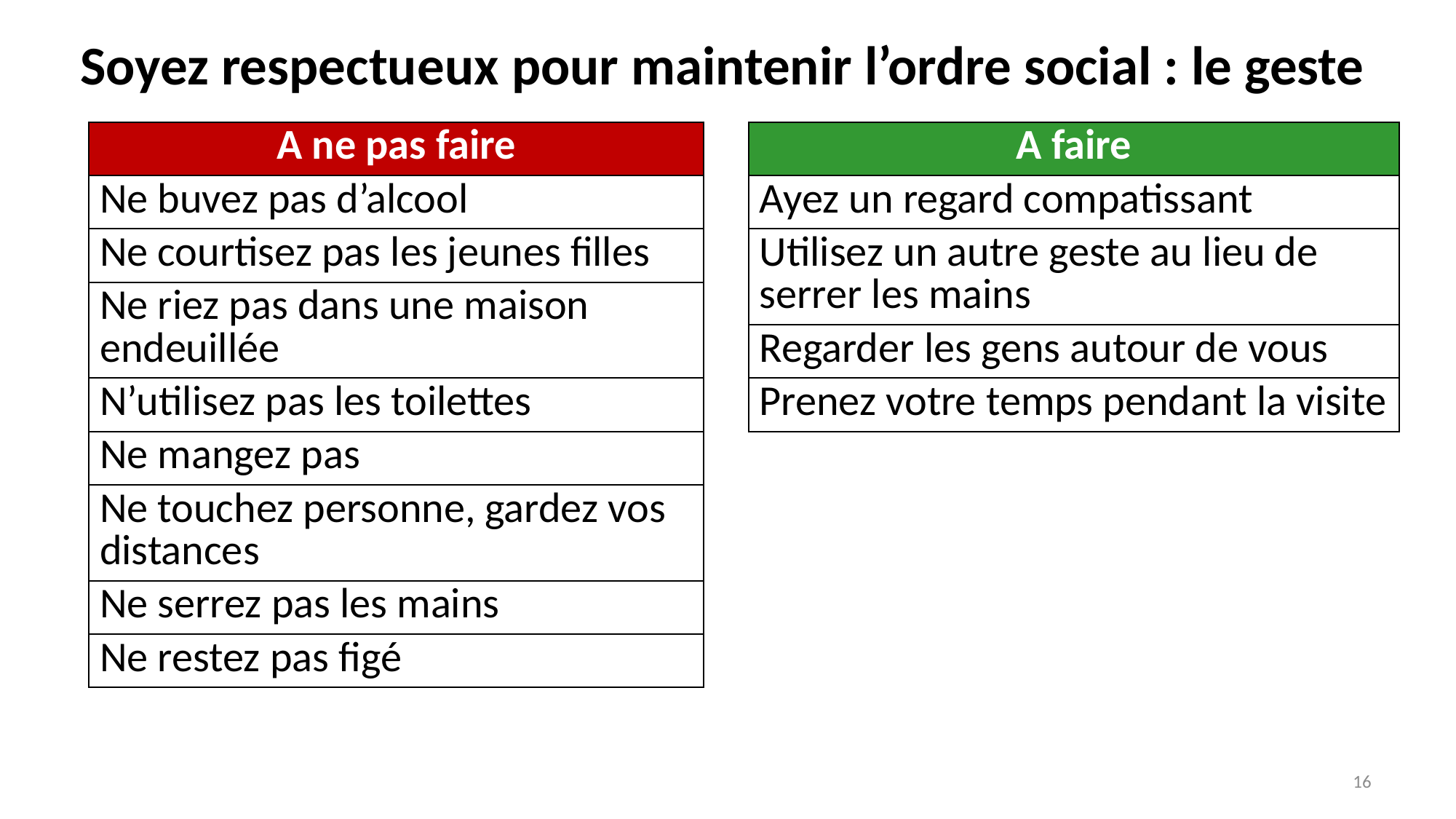

# Soyez respectueux pour maintenir l’ordre social : le geste
| A ne pas faire |
| --- |
| Ne buvez pas d’alcool |
| Ne courtisez pas les jeunes filles |
| Ne riez pas dans une maison endeuillée |
| N’utilisez pas les toilettes |
| Ne mangez pas |
| Ne touchez personne, gardez vos distances |
| Ne serrez pas les mains |
| Ne restez pas figé |
| A faire |
| --- |
| Ayez un regard compatissant |
| Utilisez un autre geste au lieu de serrer les mains |
| Regarder les gens autour de vous |
| Prenez votre temps pendant la visite |
16